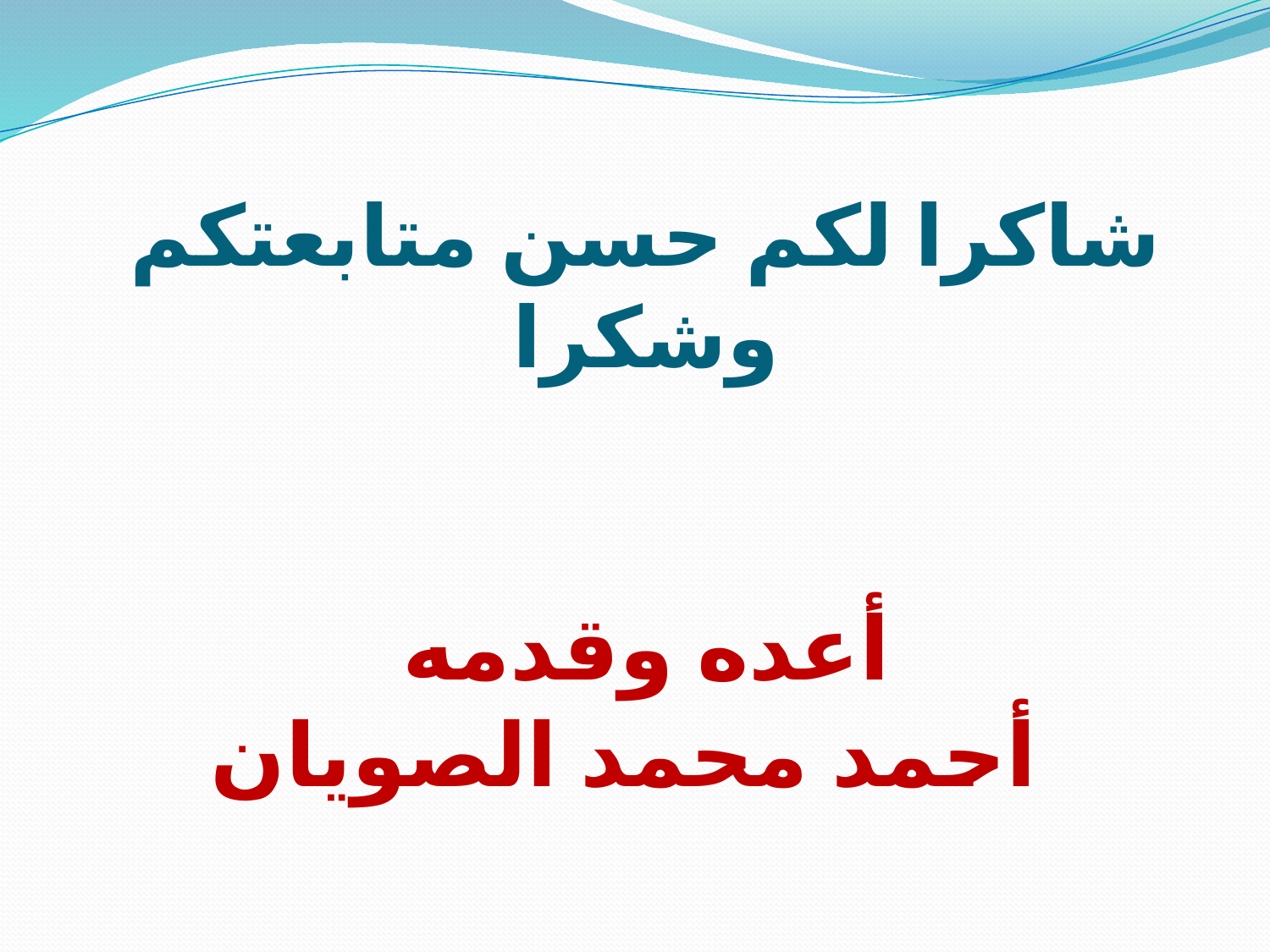

# شاكرا لكم حسن متابعتكم وشكرا أعده وقدمه أحمد محمد الصويان